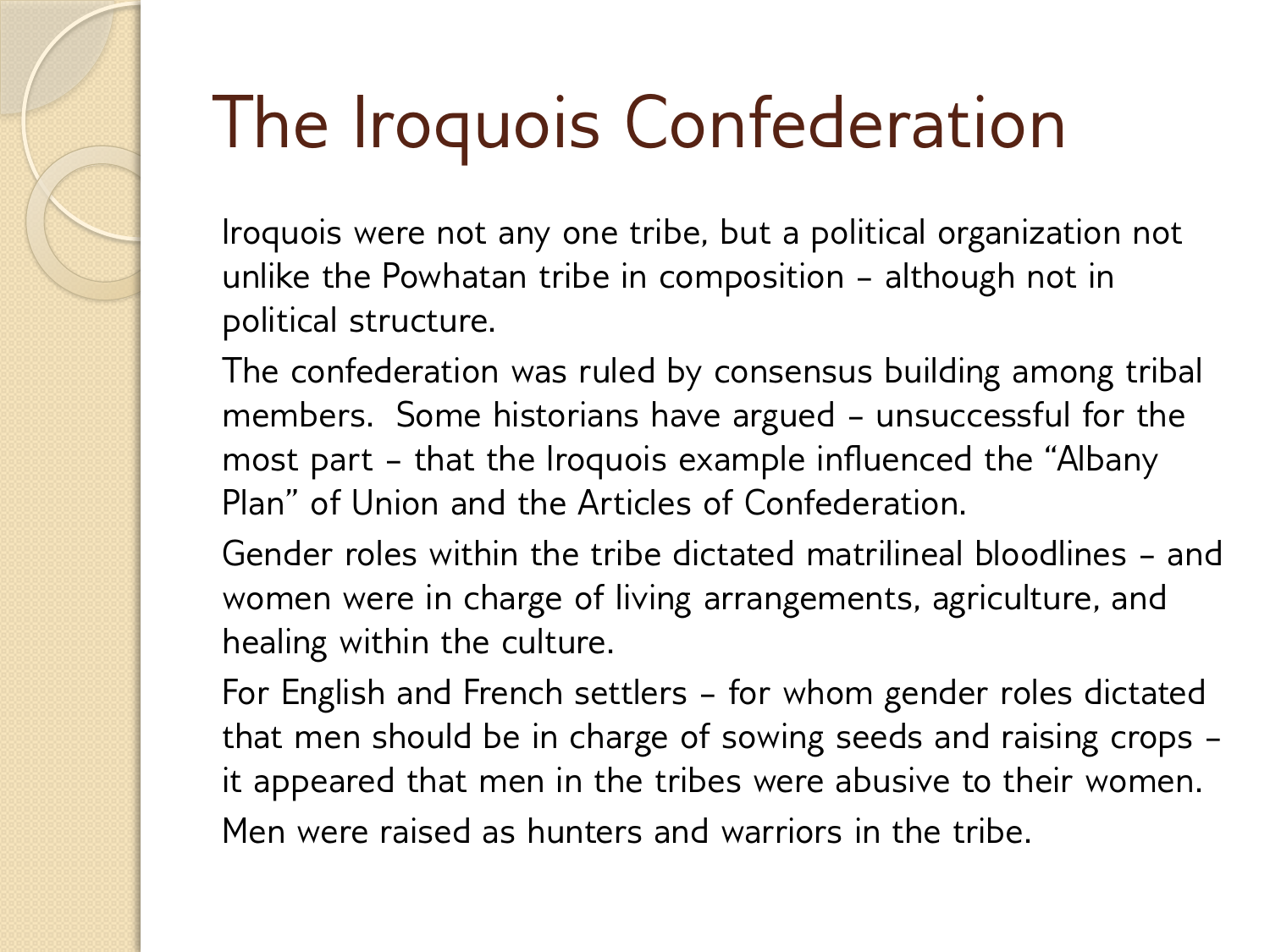

# The Iroquois Confederation
Iroquois were not any one tribe, but a political organization not unlike the Powhatan tribe in composition – although not in political structure.
The confederation was ruled by consensus building among tribal members.  Some historians have argued – unsuccessful for the most part – that the Iroquois example influenced the “Albany Plan” of Union and the Articles of Confederation.
Gender roles within the tribe dictated matrilineal bloodlines – and women were in charge of living arrangements, agriculture, and healing within the culture.
For English and French settlers – for whom gender roles dictated that men should be in charge of sowing seeds and raising crops – it appeared that men in the tribes were abusive to their women.
Men were raised as hunters and warriors in the tribe.